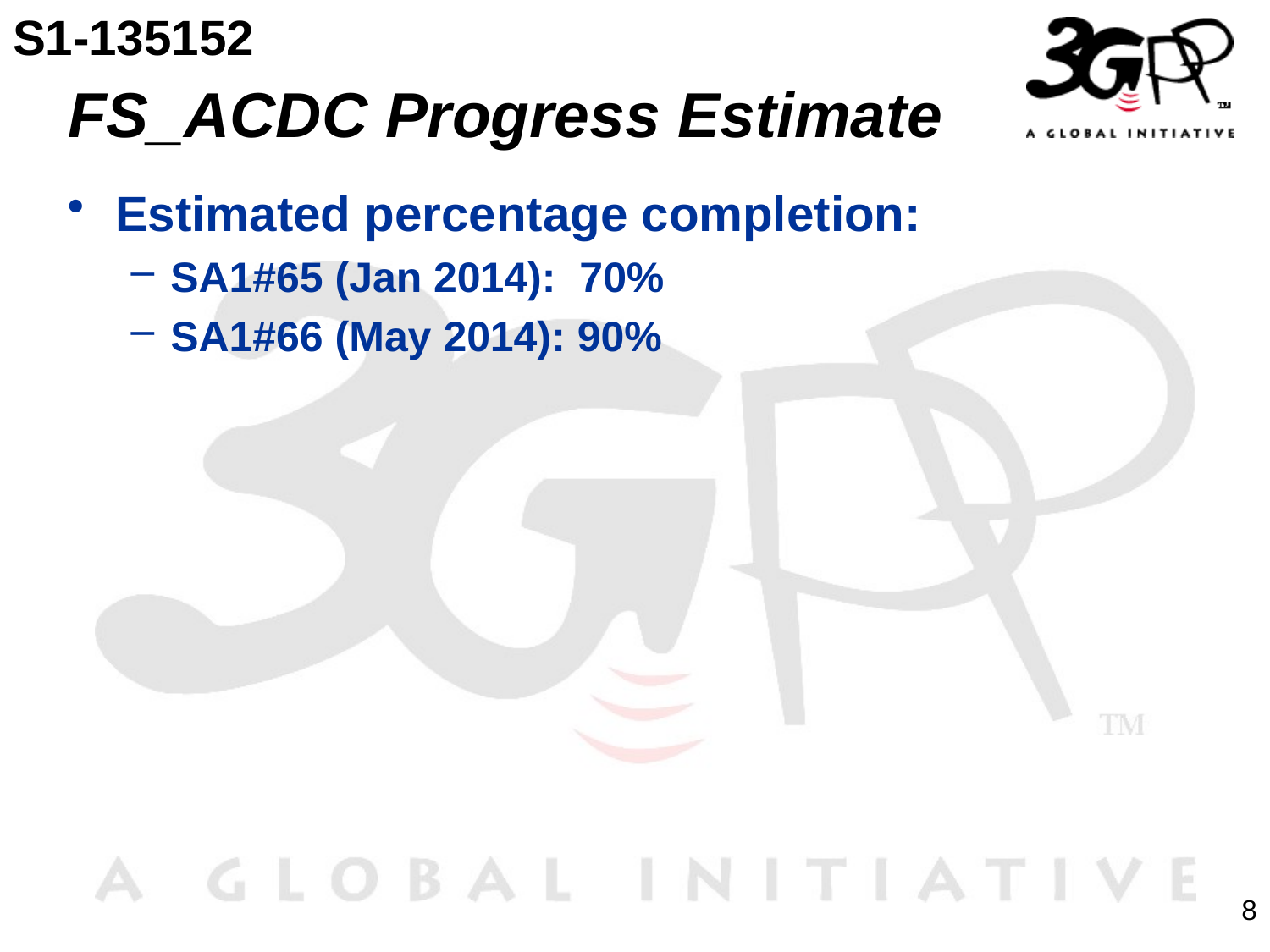

S1-135152
# FS_ACDC Progress Estimate
Estimated percentage completion:
SA1#65 (Jan 2014):  70%
SA1#66 (May 2014): 90%
8